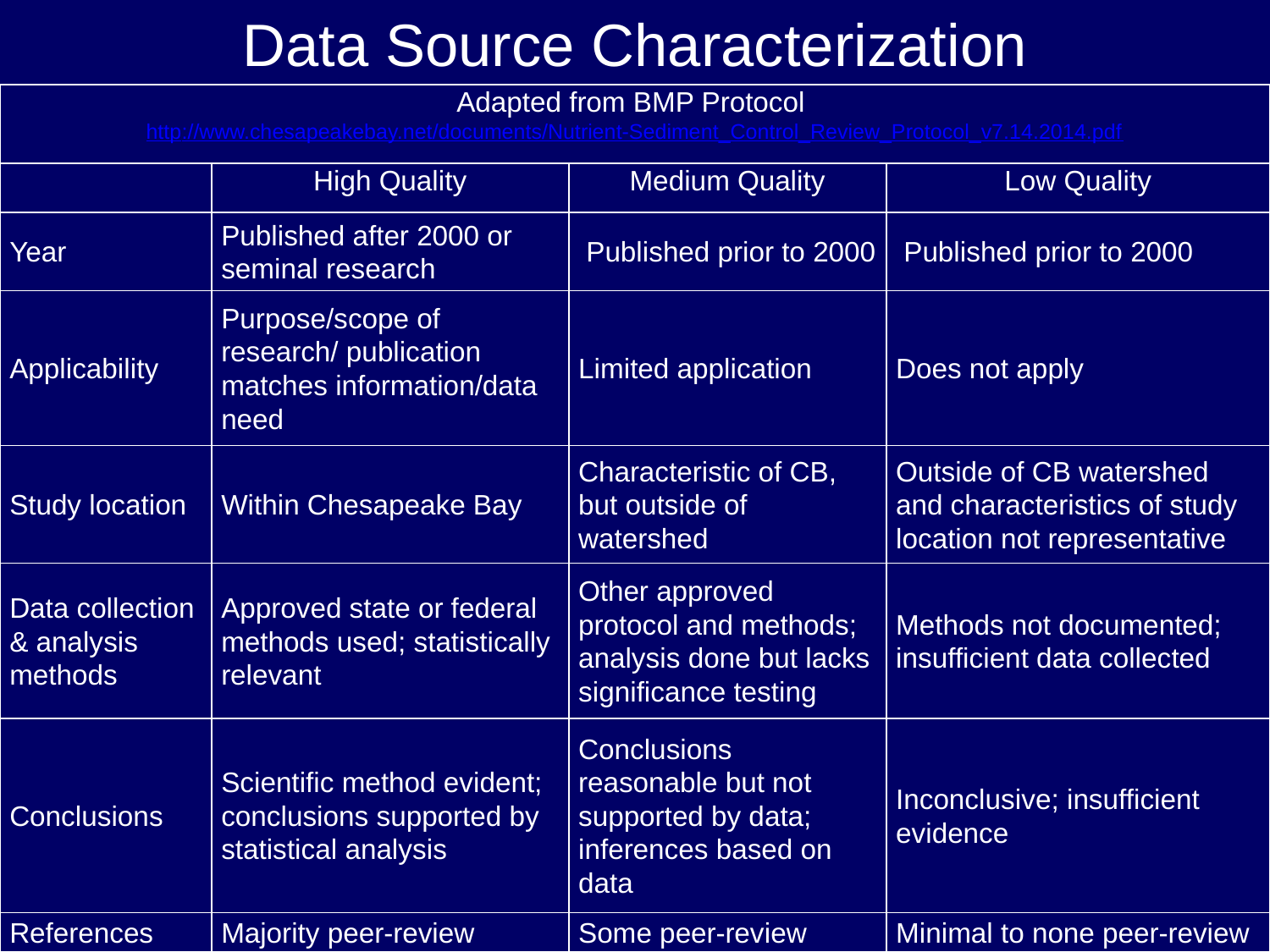

# Data Source Characterization
| Adapted from BMP Protocol http://www.chesapeakebay.net/documents/Nutrient-Sediment\_Control\_Review\_Protocol\_v7.14.2014.pdf |  |  |  |
| --- | --- | --- | --- |
|  | High Quality | Medium Quality | Low Quality |
| Year | Published after 2000 or seminal research | Published prior to 2000 | Published prior to 2000 |
| Applicability | Purpose/scope of research/ publication matches information/data need | Limited application | Does not apply |
| Study location | Within Chesapeake Bay | Characteristic of CB, but outside of watershed | Outside of CB watershed and characteristics of study location not representative |
| Data collection & analysis methods | Approved state or federal methods used; statistically relevant | Other approved protocol and methods; analysis done but lacks significance testing | Methods not documented; insufficient data collected |
| Conclusions | Scientific method evident; conclusions supported by statistical analysis | Conclusions reasonable but not supported by data; inferences based on data | Inconclusive; insufficient evidence |
| References | Majority peer-review | Some peer-review | Minimal to none peer-review |